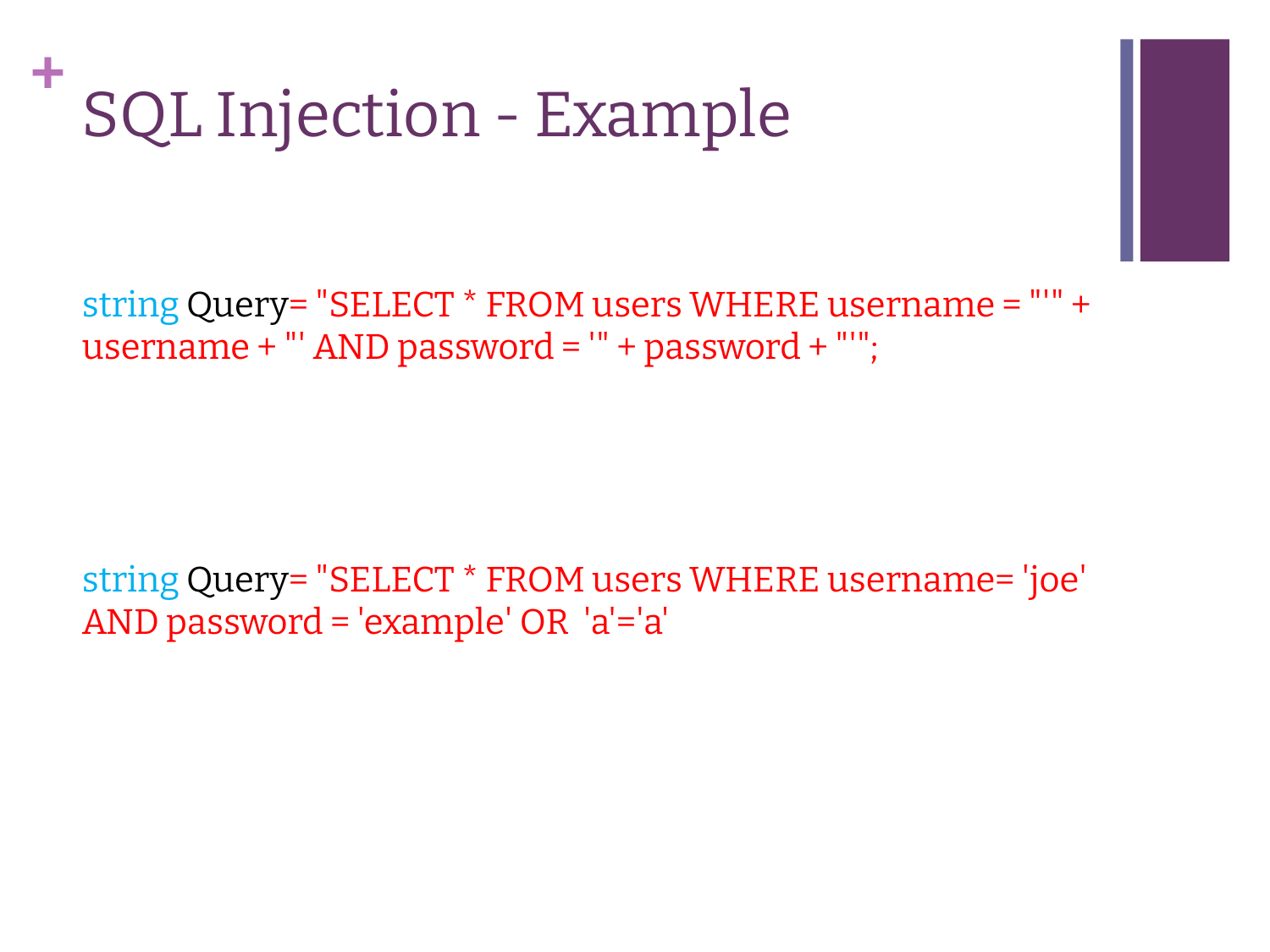

# SQL Injection - Example
string Query= "SELECT * FROM users WHERE username = "'" + username + "' AND password = '" + password + "'";

string Query= "SELECT * FROM users WHERE username= 'joe' AND password = 'example' OR  'a'='a'